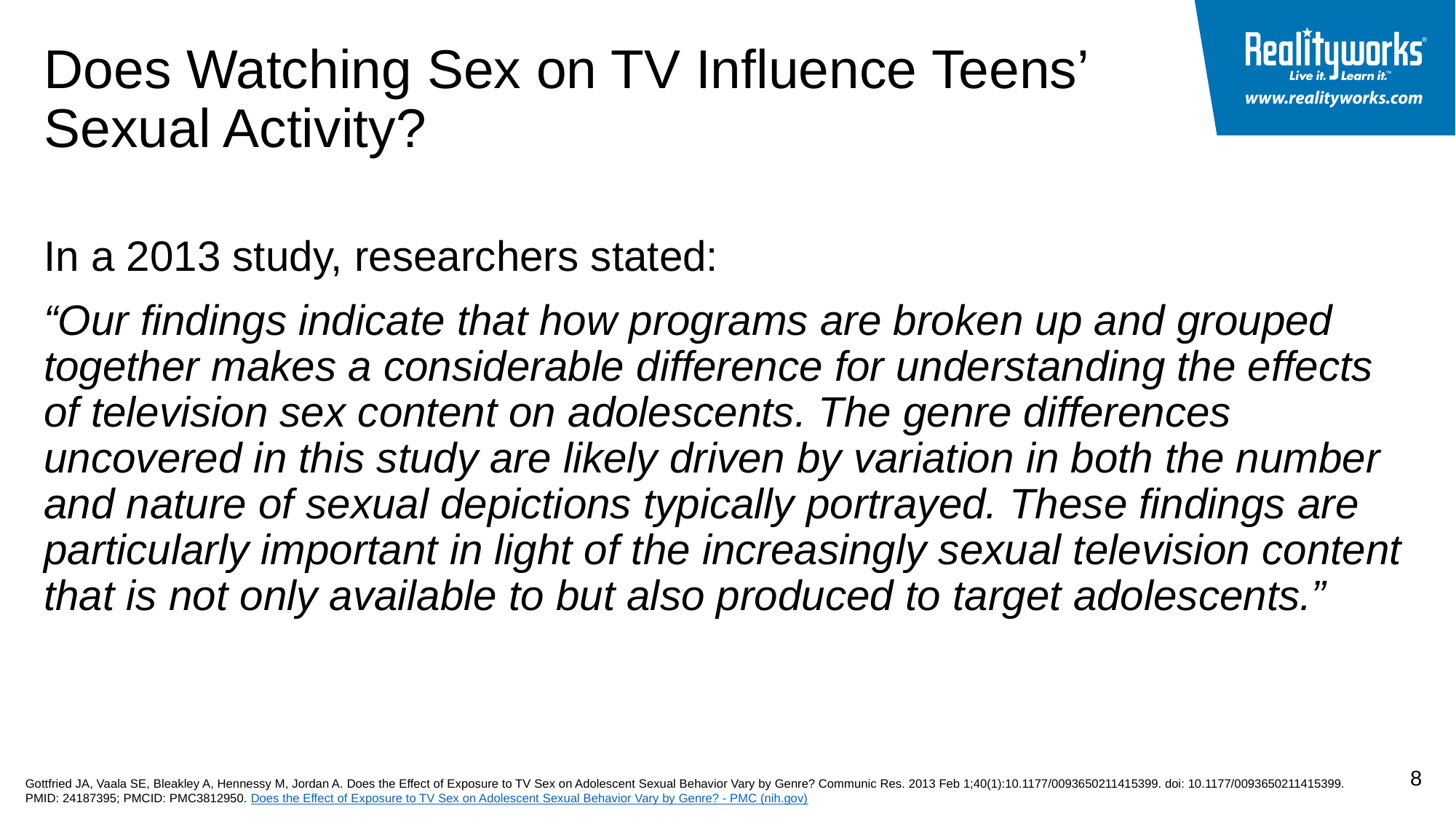

# Does Watching Sex on TV Influence Teens’ Sexual Activity?

In a 2013 study, researchers stated:
“Our findings indicate that how programs are broken up and grouped together makes a considerable difference for understanding the effects of television sex content on adolescents. The genre differences uncovered in this study are likely driven by variation in both the number and nature of sexual depictions typically portrayed. These findings are particularly important in light of the increasingly sexual television content that is not only available to but also produced to target adolescents.”
8
Gottfried JA, Vaala SE, Bleakley A, Hennessy M, Jordan A. Does the Effect of Exposure to TV Sex on Adolescent Sexual Behavior Vary by Genre? Communic Res. 2013 Feb 1;40(1):10.1177/0093650211415399. doi: 10.1177/0093650211415399. PMID: 24187395; PMCID: PMC3812950. Does the Effect of Exposure to TV Sex on Adolescent Sexual Behavior Vary by Genre? - PMC (nih.gov)